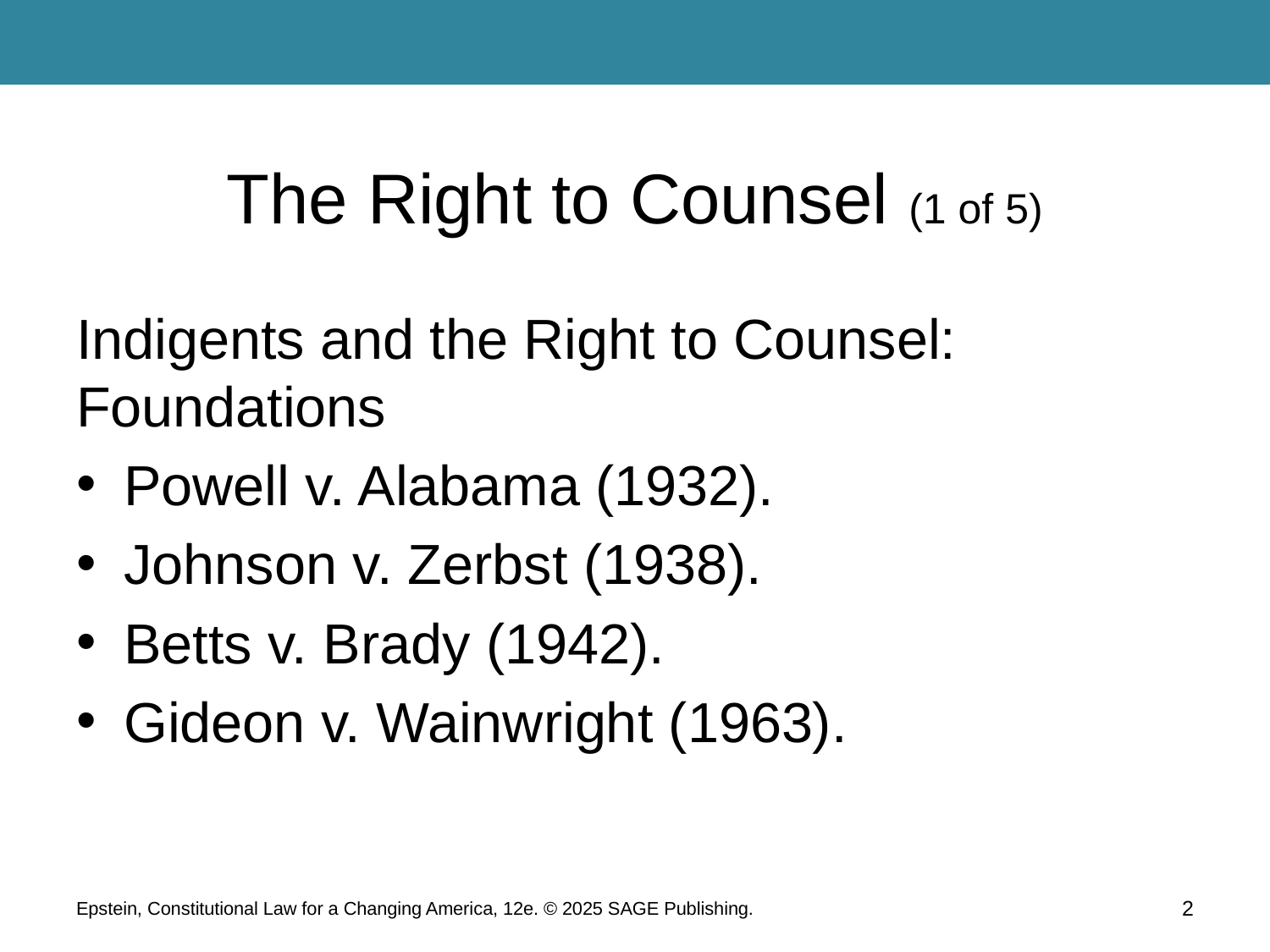

# The Right to Counsel (1 of 5)
Indigents and the Right to Counsel: Foundations
Powell v. Alabama (1932).
Johnson v. Zerbst (1938).
Betts v. Brady (1942).
Gideon v. Wainwright (1963).
Epstein, Constitutional Law for a Changing America, 12e. © 2025 SAGE Publishing.
2